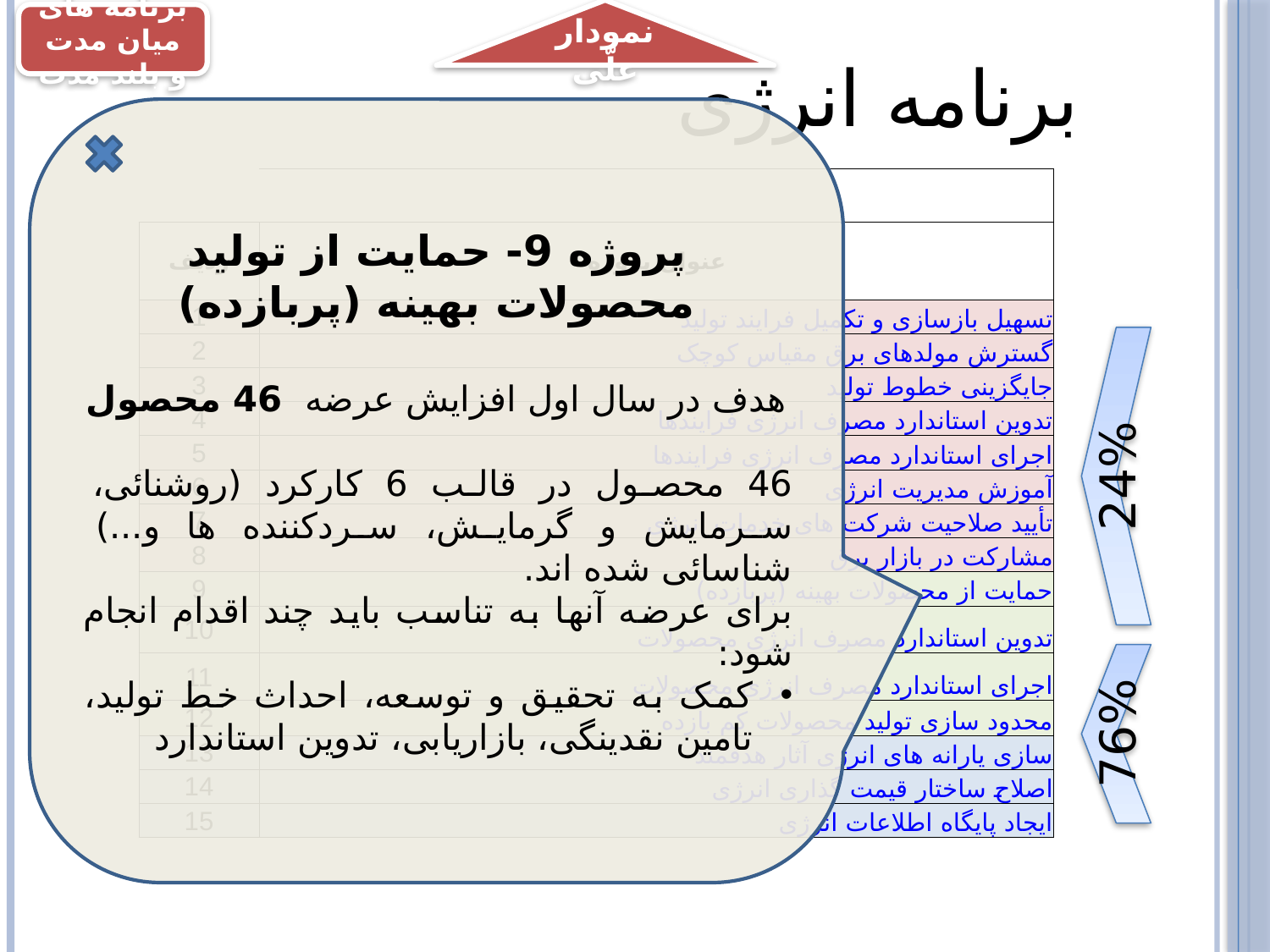

نمودار علّی
برنامه های میان مدت و بلند مدت
# برنامه انرژی
پروژه 9- حمایت از تولید محصولات بهینه (پربازده)

هدف در سال اول افزایش عرضه  46 محصول

46 محصول در قالب 6 کارکرد (روشنائی، سرمایش و گرمایش، سردکننده ها و...) شناسائی شده اند.
برای عرضه آنها به تناسب باید چند اقدام انجام شود:
کمک به تحقیق و توسعه، احداث خط تولید، تامین نقدینگی، بازاریابی، تدوین استاندارد

|  |  |
| --- | --- |
| ردیف | عنوان پروژه |
| 1 | تسهیل بازسازی و تکمیل فرایند تولید |
| 2 | گسترش مولدهای برق مقیاس کوچک |
| 3 | جایگزینی خطوط تولید |
| 4 | تدوین استاندارد مصرف انرژی فرایندها |
| 5 | اجرای استاندارد مصرف انرژی فرایندها |
| 6 | آموزش مدیریت انرژی |
| 7 | تأیید صلاحیت شرکت های خدمات انرژی |
| 8 | مشارکت در بازار برق |
| 9 | حمایت از محصولات بهینه (پربازده) |
| 10 | تدوین استاندارد مصرف انرژی محصولات |
| 11 | اجرای استاندارد مصرف انرژی محصولات |
| 12 | محدود سازی تولید محصولات کم بازده |
| 13 | آثار هدفمند سازی یارانه های انرژی |
| 14 | اصلاح ساختار قیمت گذاری انرژی |
| 15 | ایجاد پایگاه اطلاعات انرژی |
24%
76%